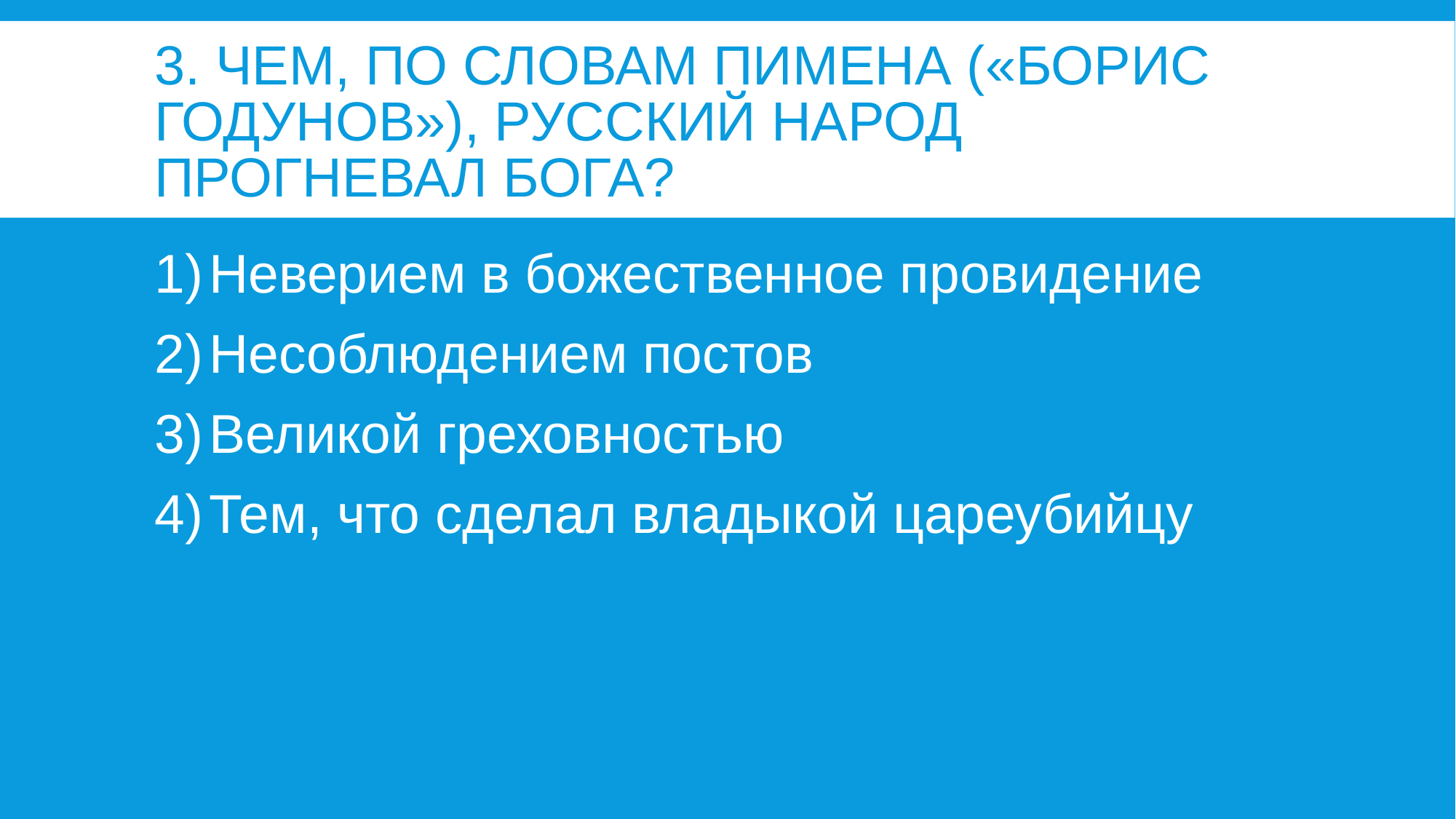

# 3. Чем, по словам Пимена («Борис Годунов»), русский народ прогневал Бога?
Неверием в божественное провидение
Несоблюдением постов
Великой греховностью
Тем, что сделал владыкой цареубийцу